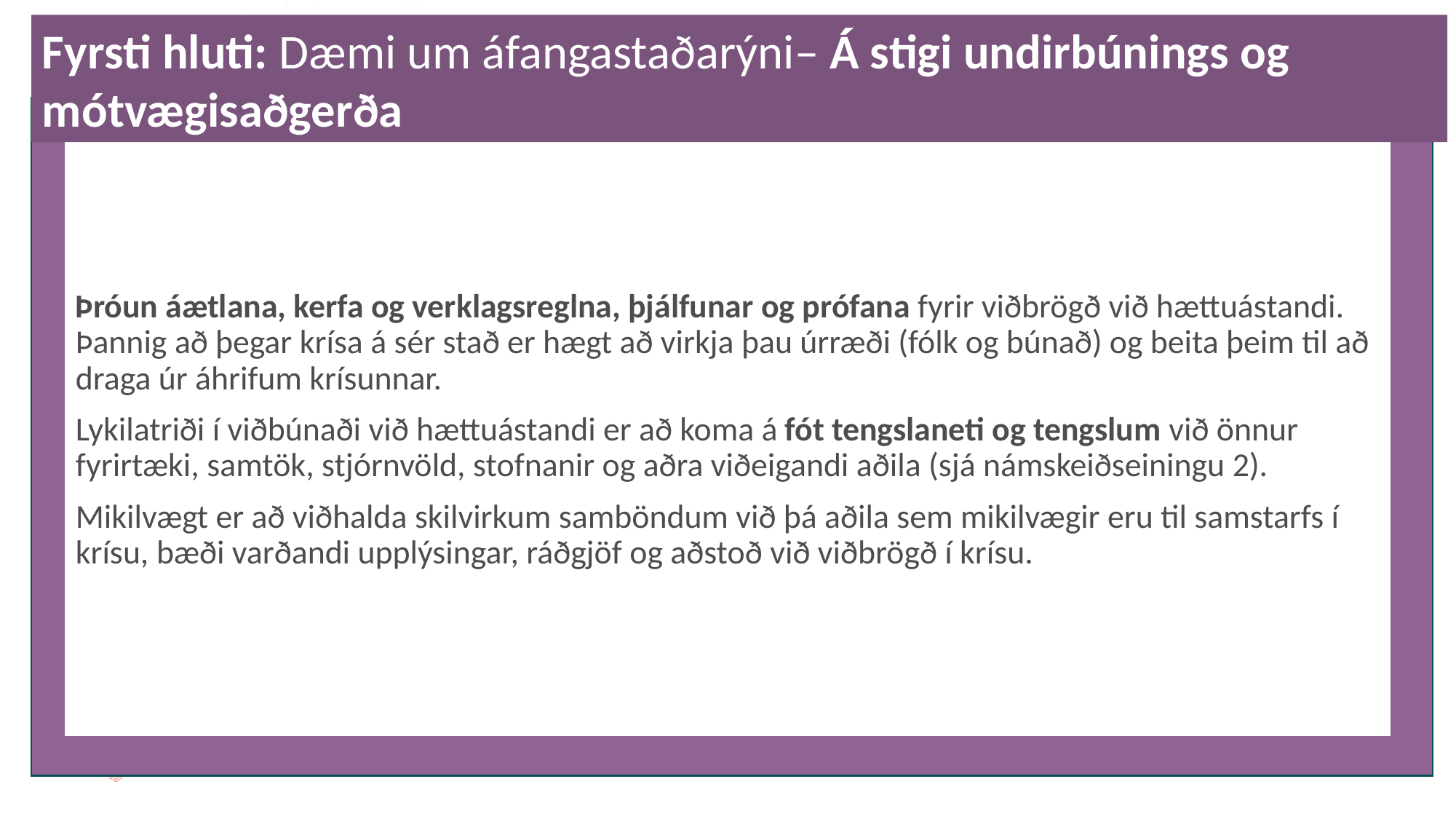

Fyrsti hluti: Dæmi um áfangastaðarýni– Á stigi undirbúnings og mótvægisaðgerða

Þróun áætlana, kerfa og verklagsreglna, þjálfunar og prófana fyrir viðbrögð við hættuástandi.  Þannig að þegar krísa á sér stað er hægt að virkja þau úrræði (fólk og búnað) og beita þeim til að draga úr áhrifum krísunnar.
Lykilatriði í viðbúnaði við hættuástandi er að koma á fót tengslaneti og tengslum við önnur fyrirtæki, samtök, stjórnvöld, stofnanir og aðra viðeigandi aðila (sjá námskeiðseiningu 2).
Mikilvægt er að viðhalda skilvirkum samböndum við þá aðila sem mikilvægir eru til samstarfs í krísu, bæði varðandi upplýsingar, ráðgjöf og aðstoð við viðbrögð í krísu.